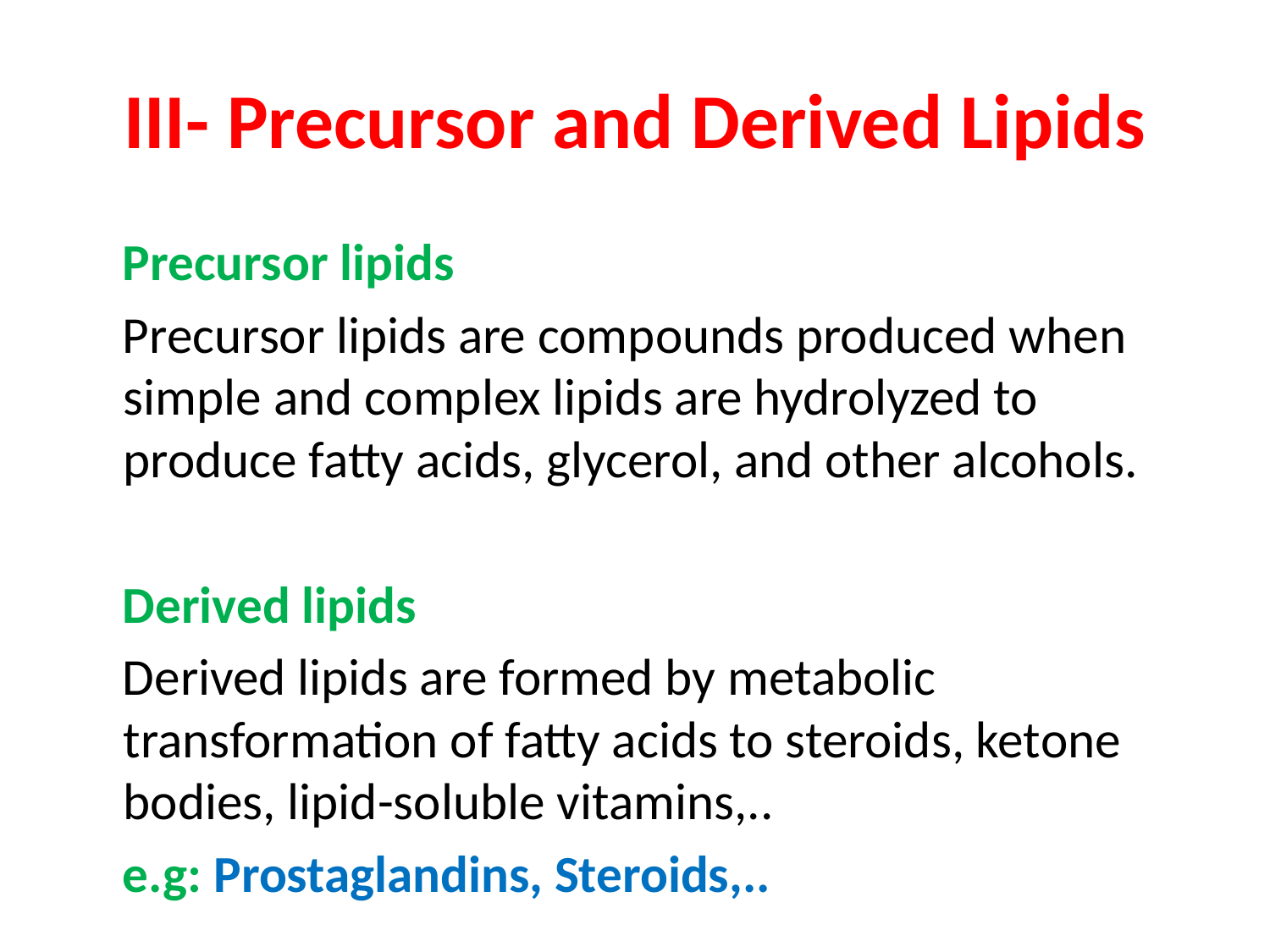

# III- Precursor and Derived Lipids
    Precursor lipids
    Precursor lipids are compounds produced when simple and complex lipids are hydrolyzed to produce fatty acids, glycerol, and other alcohols.

    Derived lipids
    Derived lipids are formed by metabolic transformation of fatty acids to steroids, ketone bodies, lipid-soluble vitamins,..
    e.g: Prostaglandins, Steroids,..